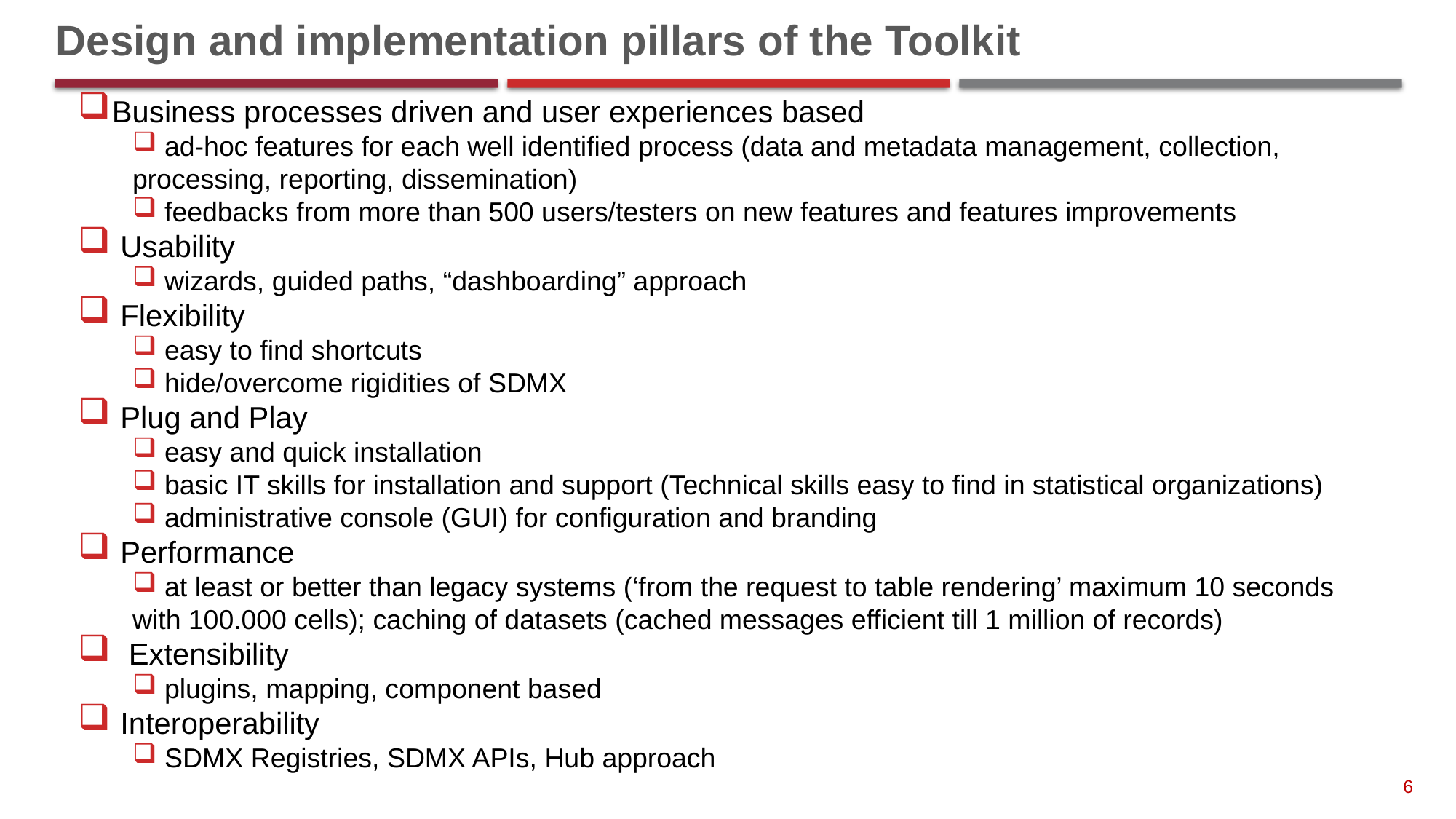

# Design and implementation pillars of the Toolkit
Business processes driven and user experiences based
 ad-hoc features for each well identified process (data and metadata management, collection, processing, reporting, dissemination)
 feedbacks from more than 500 users/testers on new features and features improvements
 Usability
 wizards, guided paths, “dashboarding” approach
 Flexibility
 easy to find shortcuts
 hide/overcome rigidities of SDMX
 Plug and Play
 easy and quick installation
 basic IT skills for installation and support (Technical skills easy to find in statistical organizations)
 administrative console (GUI) for configuration and branding
 Performance
 at least or better than legacy systems (‘from the request to table rendering’ maximum 10 seconds with 100.000 cells); caching of datasets (cached messages efficient till 1 million of records)
  Extensibility
 plugins, mapping, component based
 Interoperability
 SDMX Registries, SDMX APIs, Hub approach

6